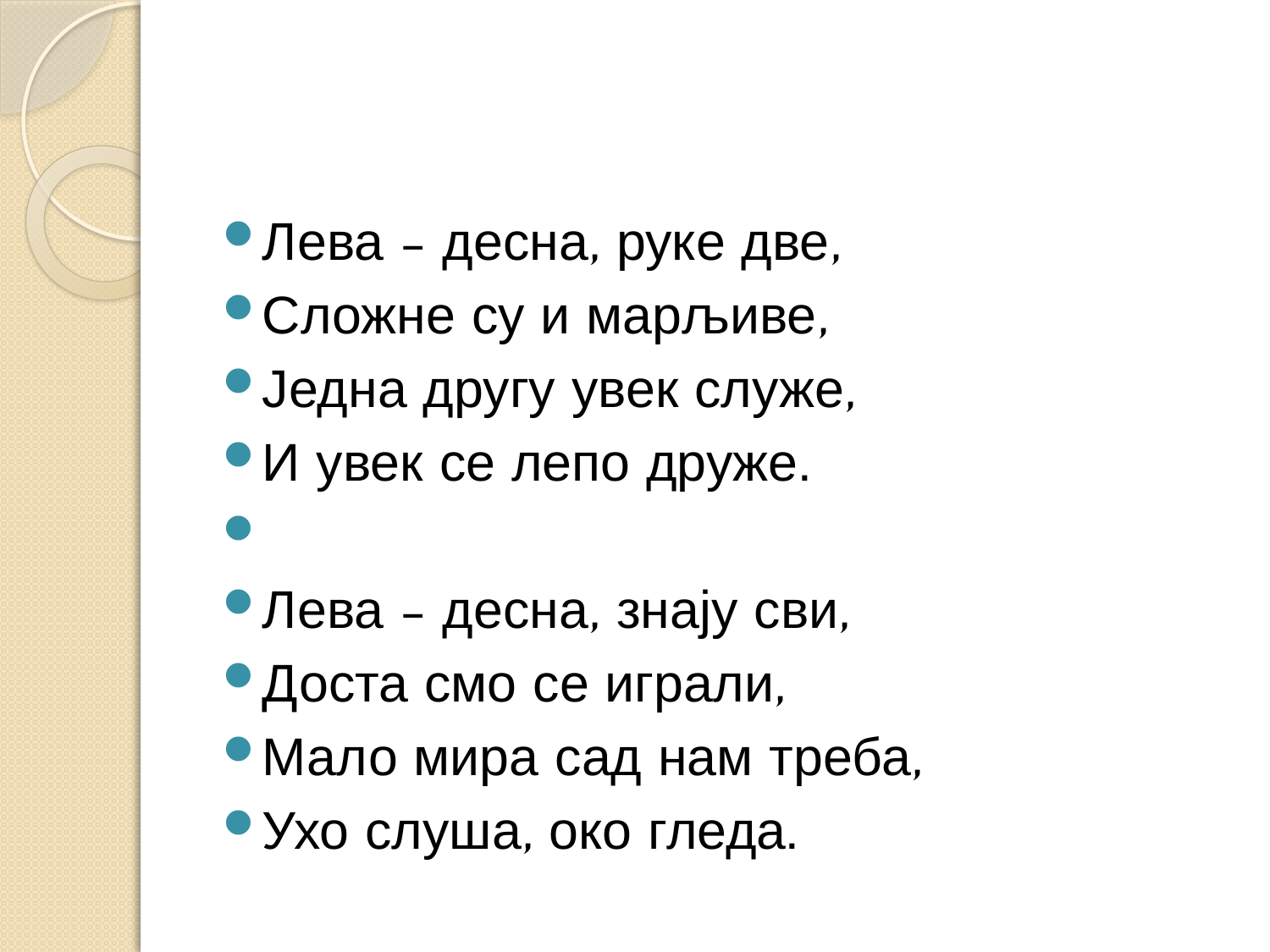

#
Лева – десна, руке две,
Сложне су и марљиве,
Једна другу увек служе,
И увек се лепо друже.

Лева – десна, знају сви,
Доста смо се играли,
Мало мира сад нам треба,
Ухо слуша, око гледа.